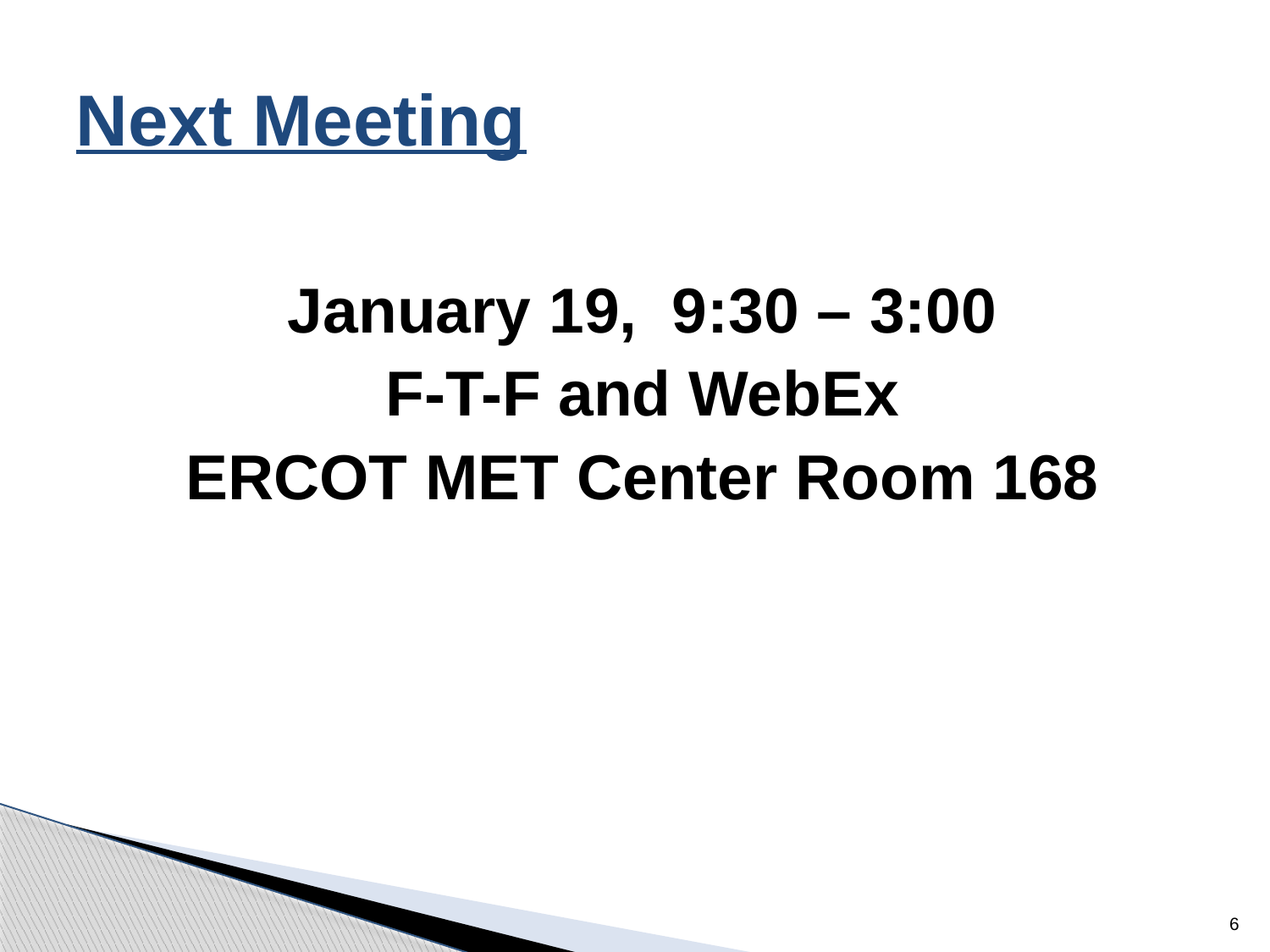

# Next Meeting

January 19,  9:30 – 3:00
F-T-F and WebEx
ERCOT MET Center Room 168

6